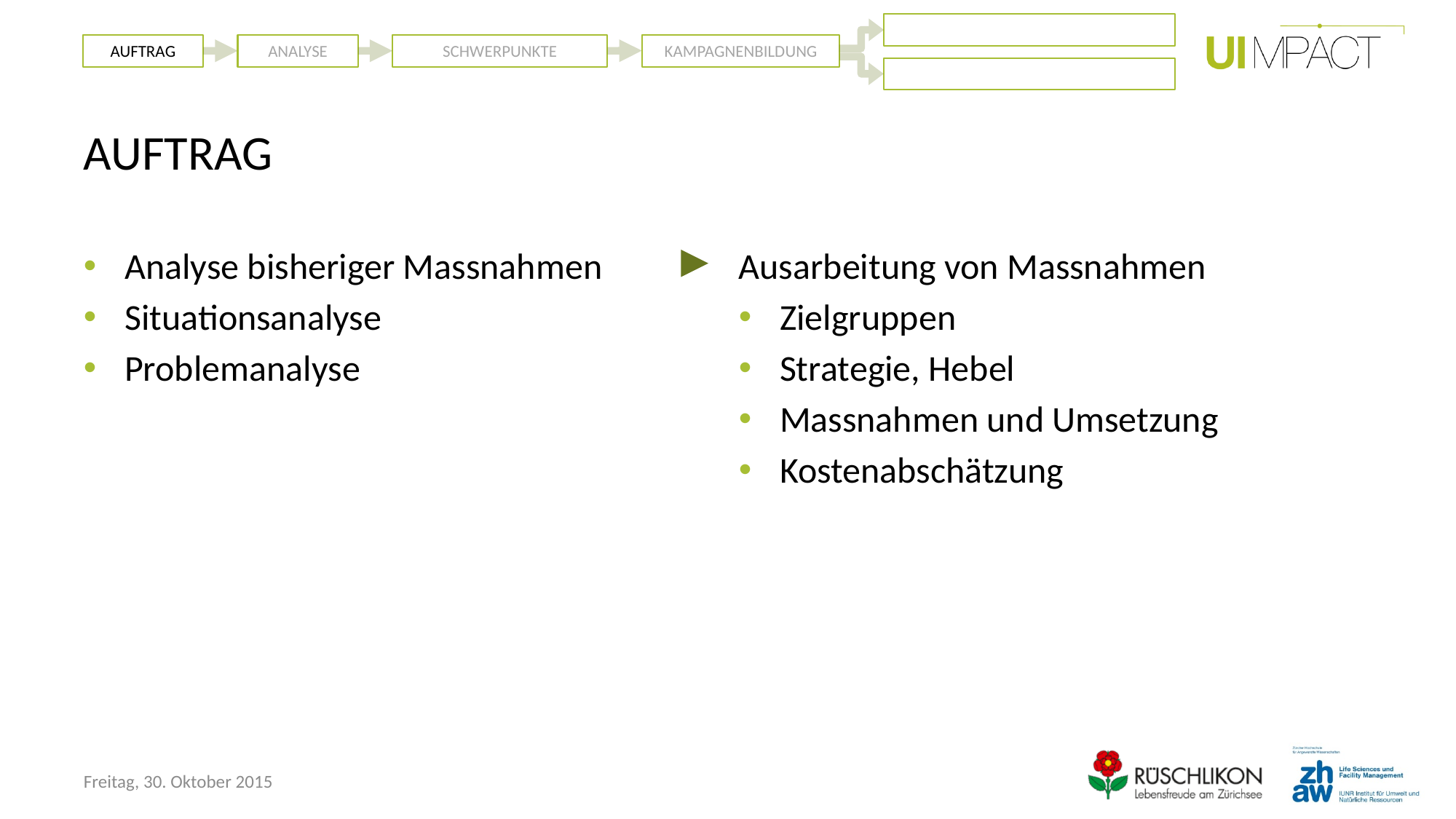

KAMPAGNENBILDUNG
AUFTRAG
ANALYSE
SCHWERPUNKTE

# AUFTRAG
Analyse bisheriger Massnahmen
Situationsanalyse
Problemanalyse
Ausarbeitung von Massnahmen
Zielgruppen
Strategie, Hebel
Massnahmen und Umsetzung
Kostenabschätzung

Freitag, 30. Oktober 2015